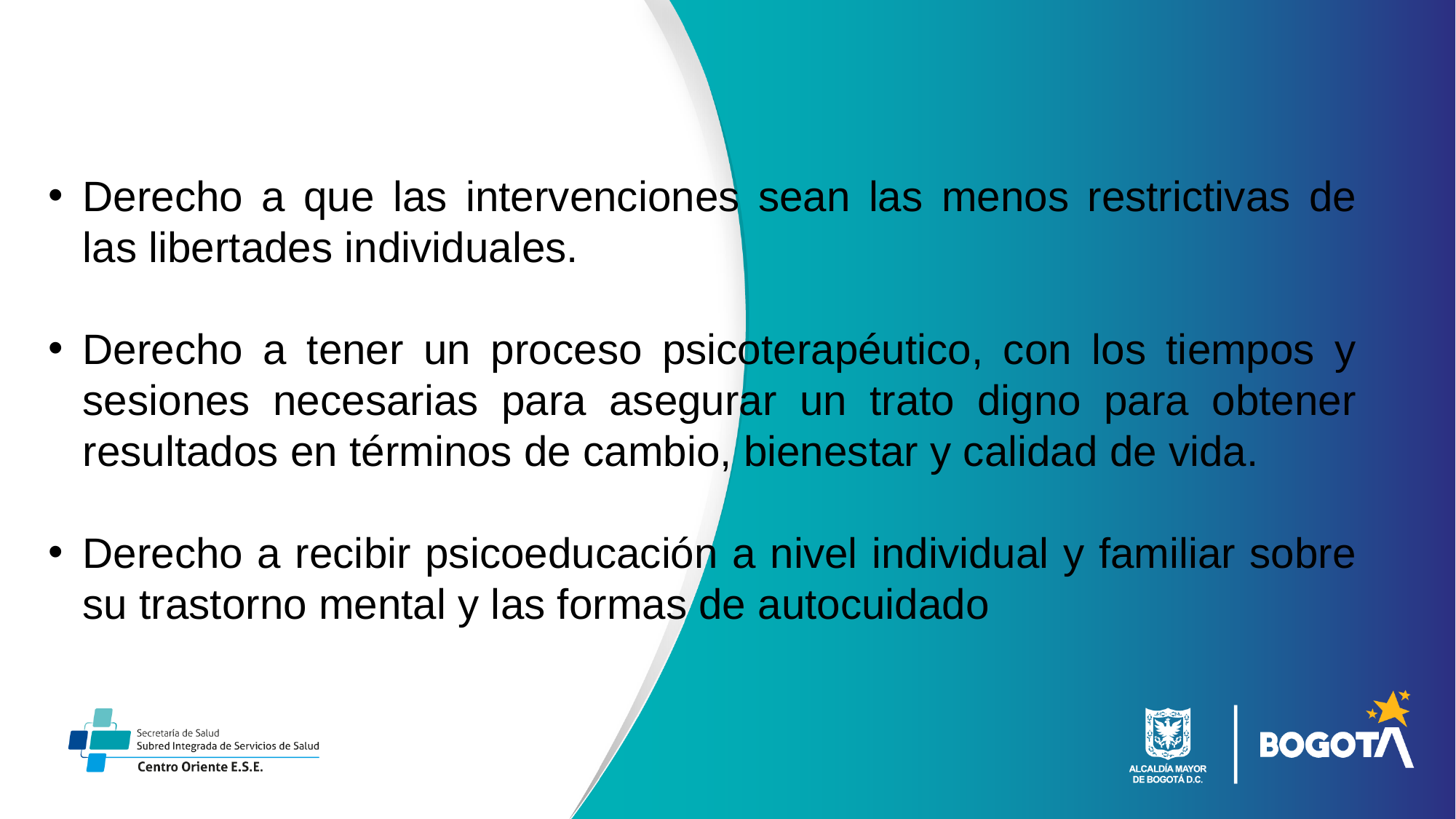

Derecho a que las intervenciones sean las menos restrictivas de las libertades individuales.

Derecho a tener un proceso psicoterapéutico, con los tiempos y sesiones necesarias para asegurar un trato digno para obtener resultados en términos de cambio, bienestar y calidad de vida.

Derecho a recibir psicoeducación a nivel individual y familiar sobre su trastorno mental y las formas de autocuidado